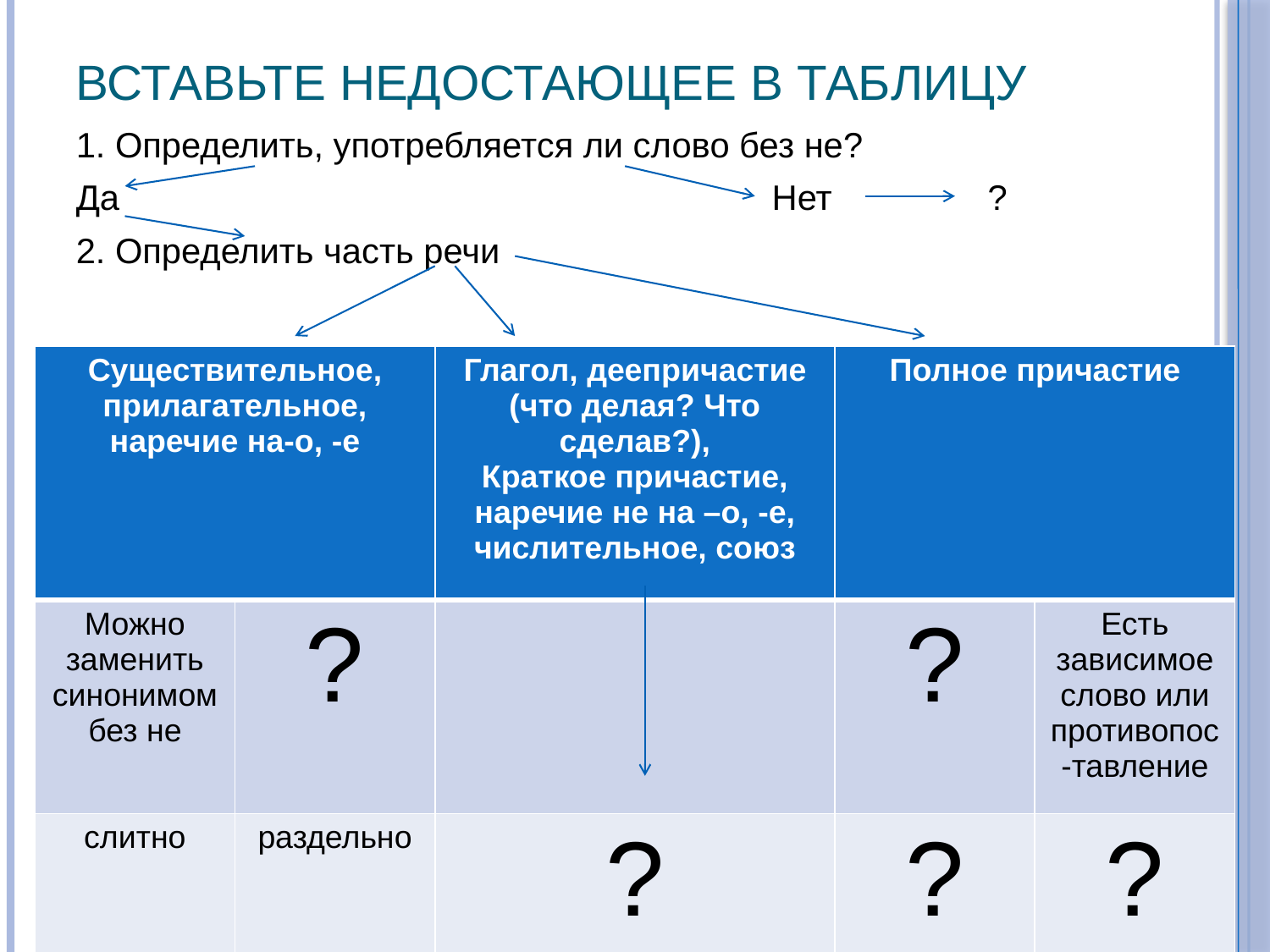

# Вставьте недостающее в таблицу
1. Определить, употребляется ли слово без не?
Да                                                                   Нет                ?
2. Определить часть речи

| Существительное, прилагательное, наречие на-о, -е |  | Глагол, деепричастие (что делая? Что сделав?), Краткое причастие, наречие не на –о, -е, числительное, союз | Полное причастие |  |
| --- | --- | --- | --- | --- |
| Можно заменить синонимом без не | ? |  | ? | Есть зависимое слово или противопос-тавление |
| слитно | раздельно | ? | ? | ? |